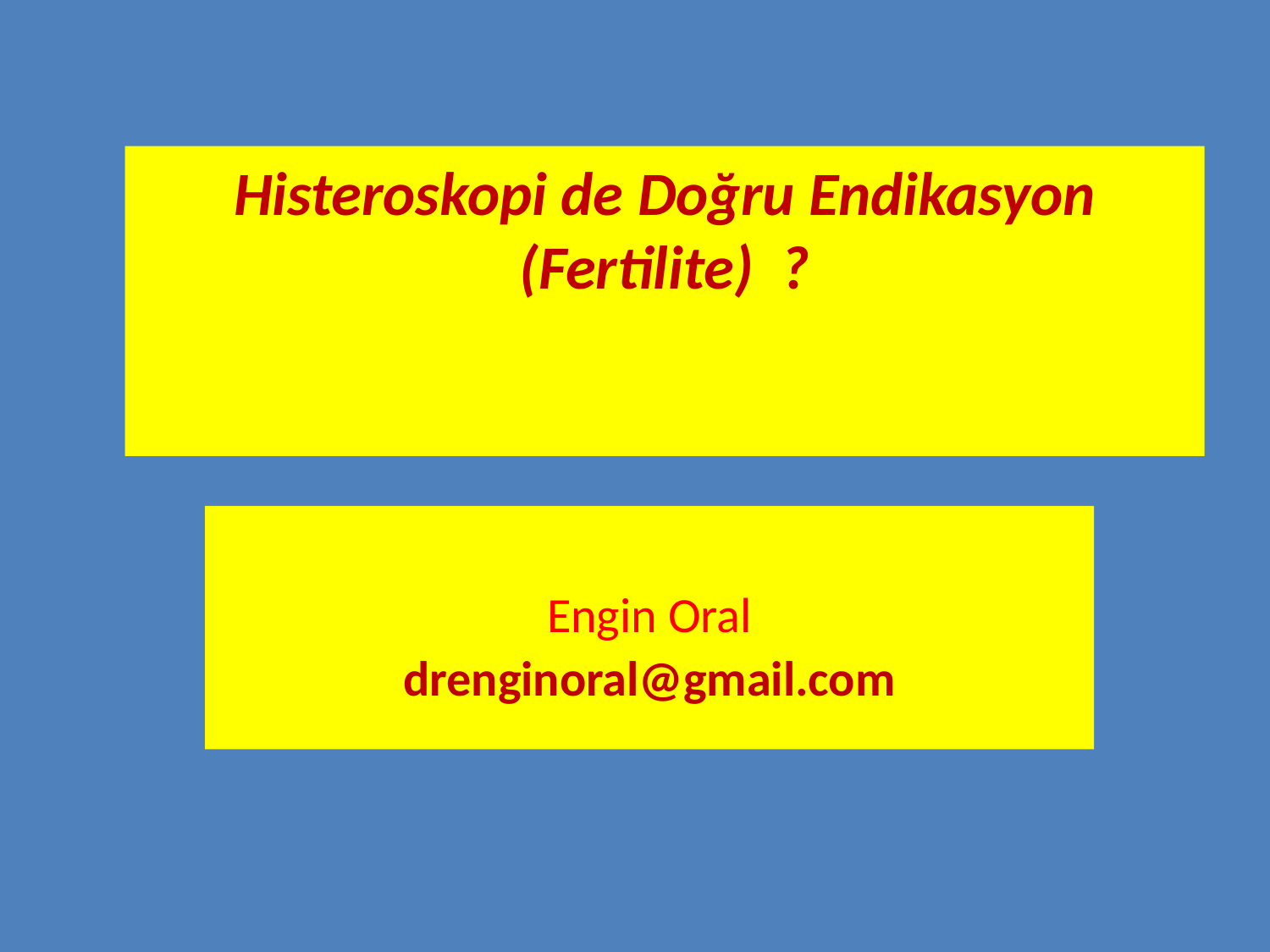

# Histeroskopi de Doğru Endikasyon (Fertilite)  ?

Engin Oral
drenginoral@gmail.com